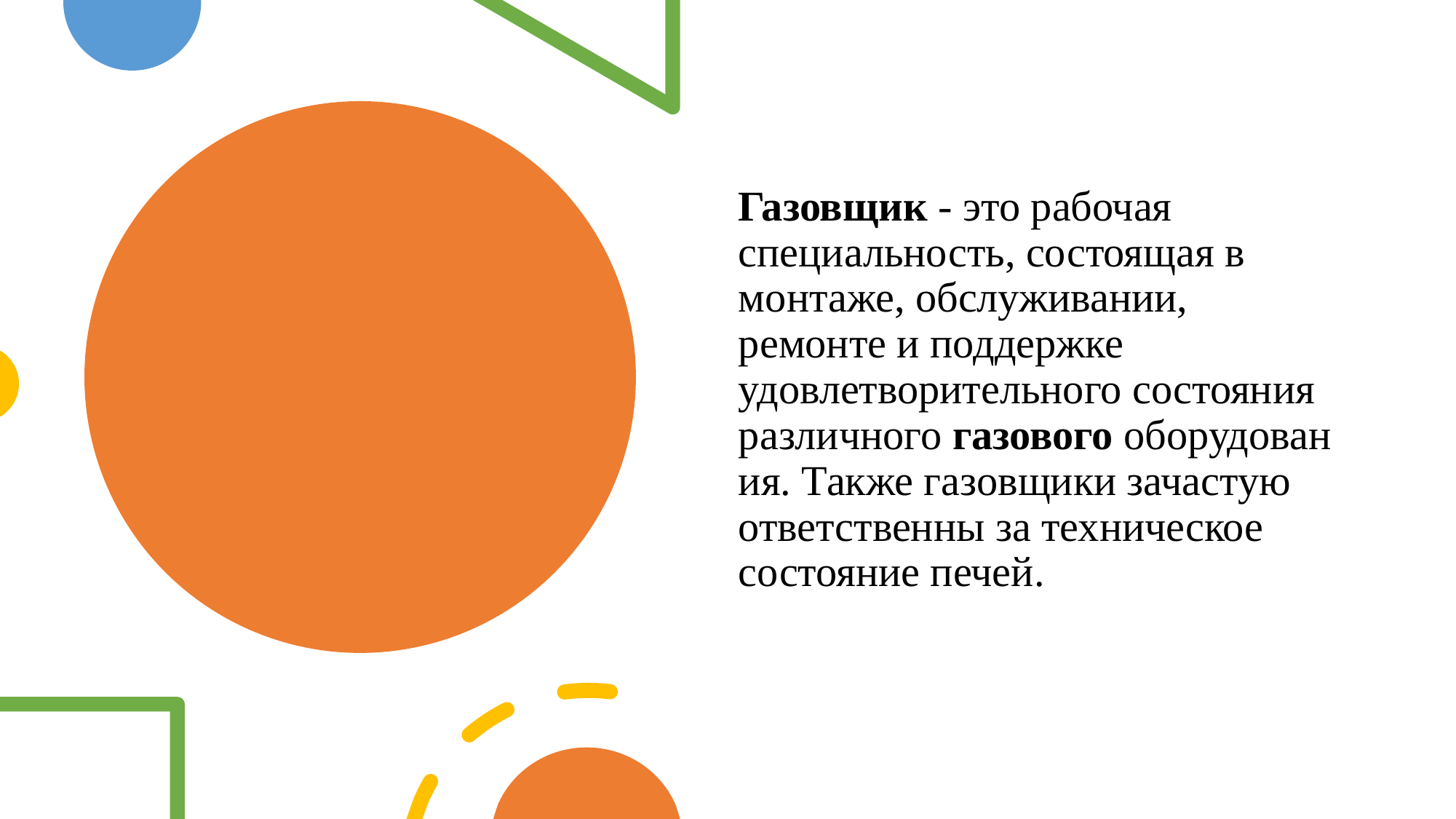

Газовщик - это рабочая специальность, состоящая в монтаже, обслуживании, ремонте и поддержке удовлетворительного состояния различного газового оборудования. Также газовщики зачастую ответственны за техническое состояние печей.